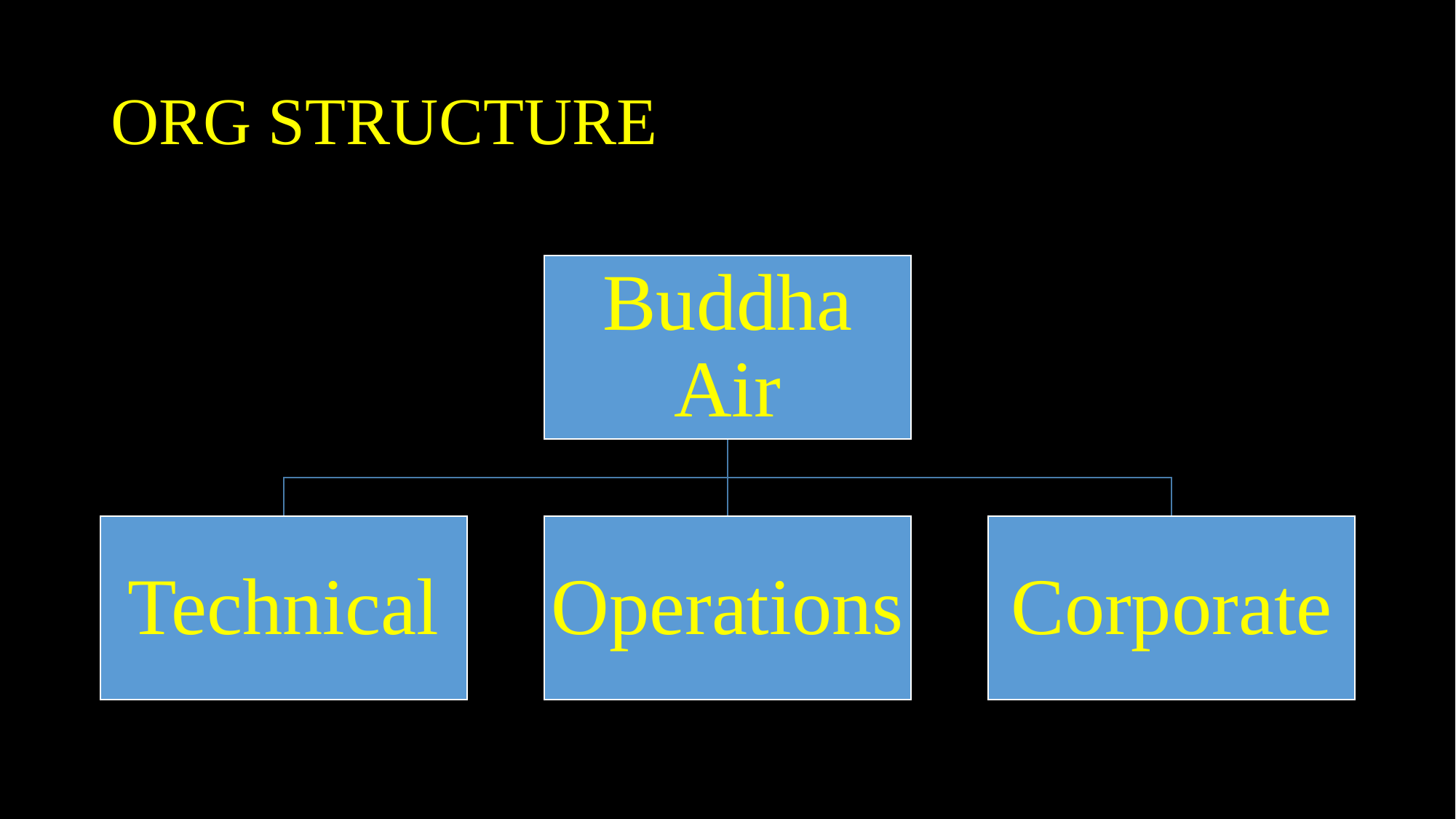

# ORG STRUCTURE
Buddha Air
Technical
Operations
Corporate